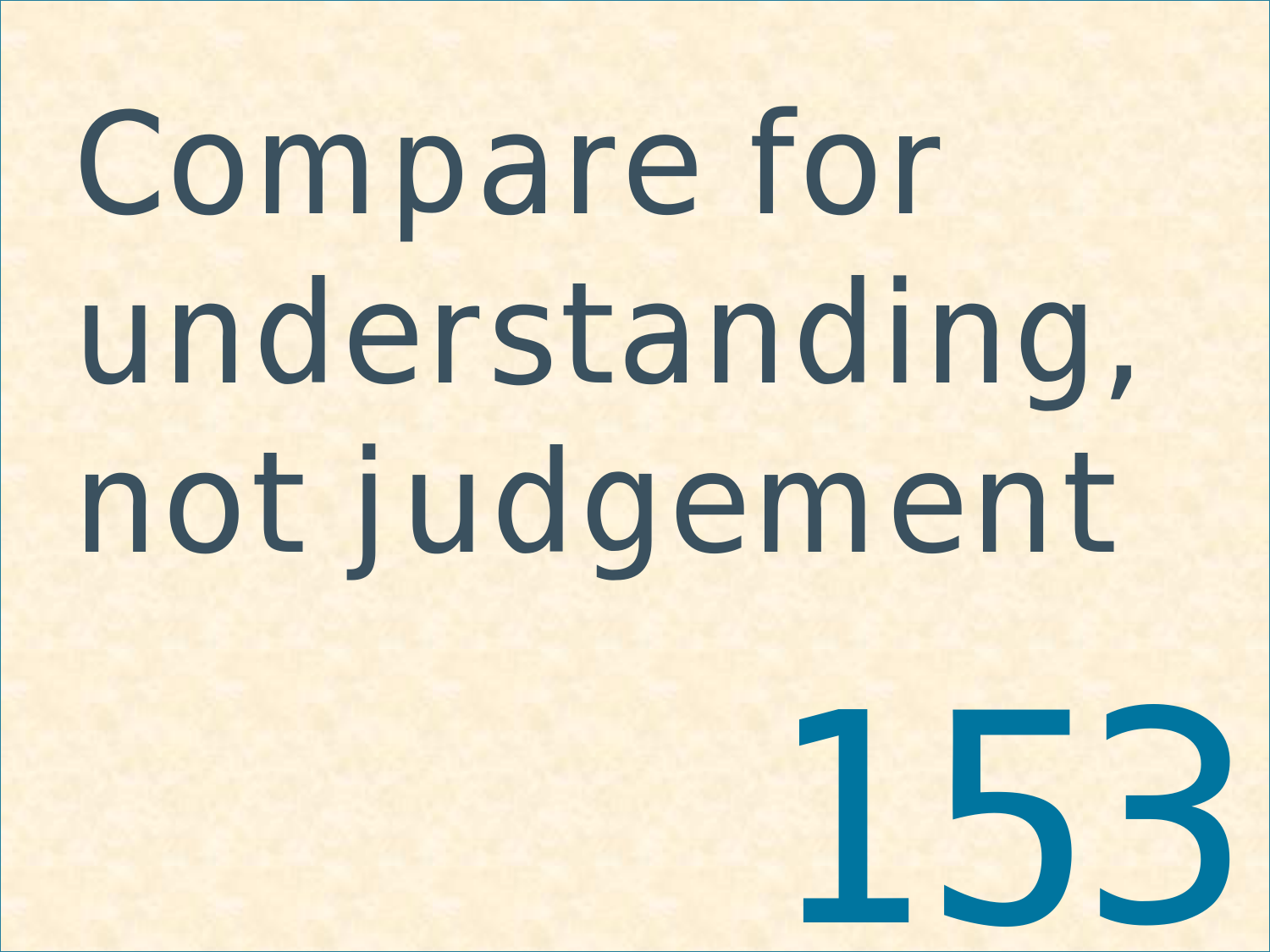

# Compare for understanding, not judgement
153